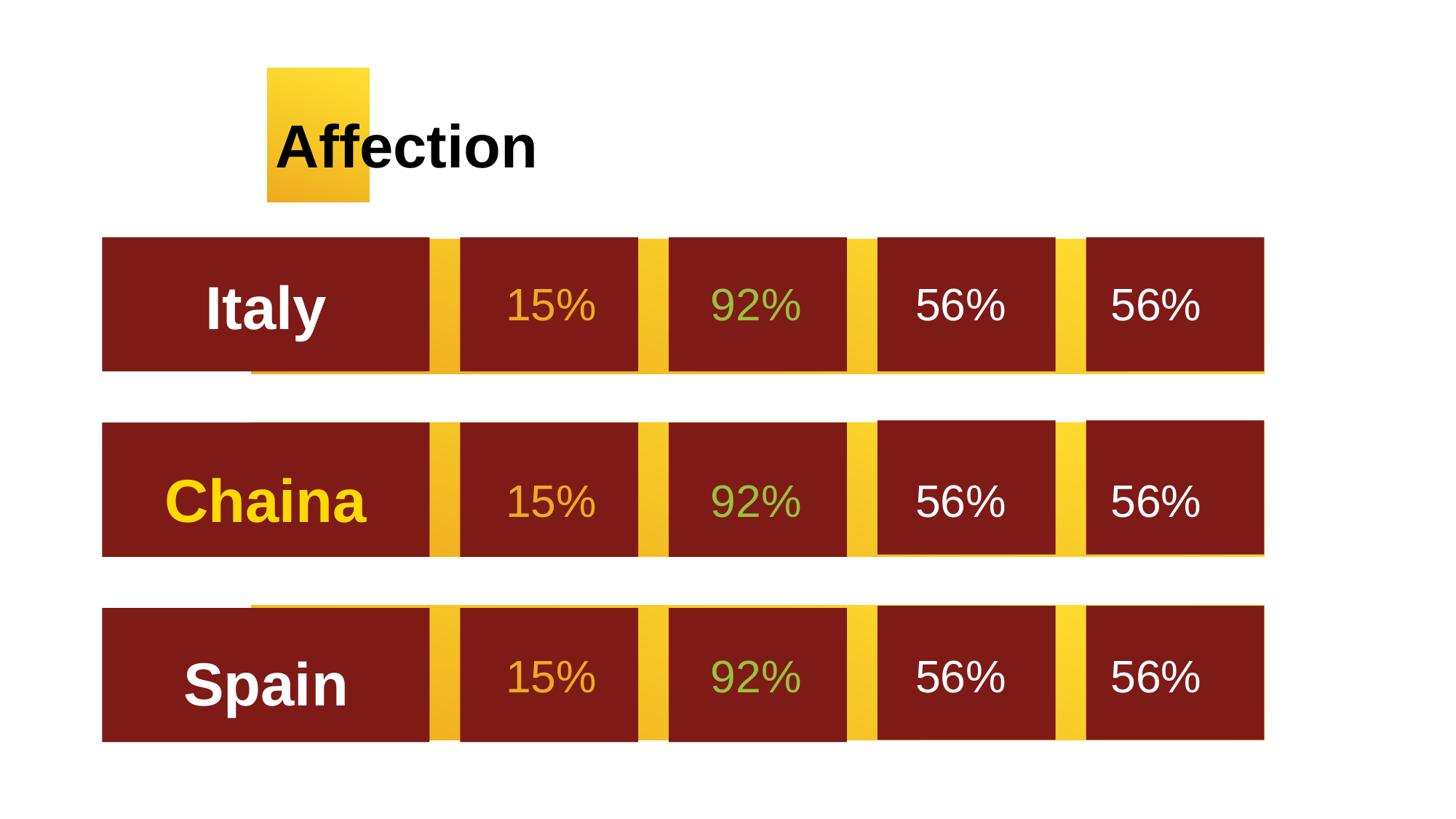

Affection

Italy
15%
92%
56%
56%

Chaina
15%
92%
56%
56%

Spain
15%
92%
56%
56%